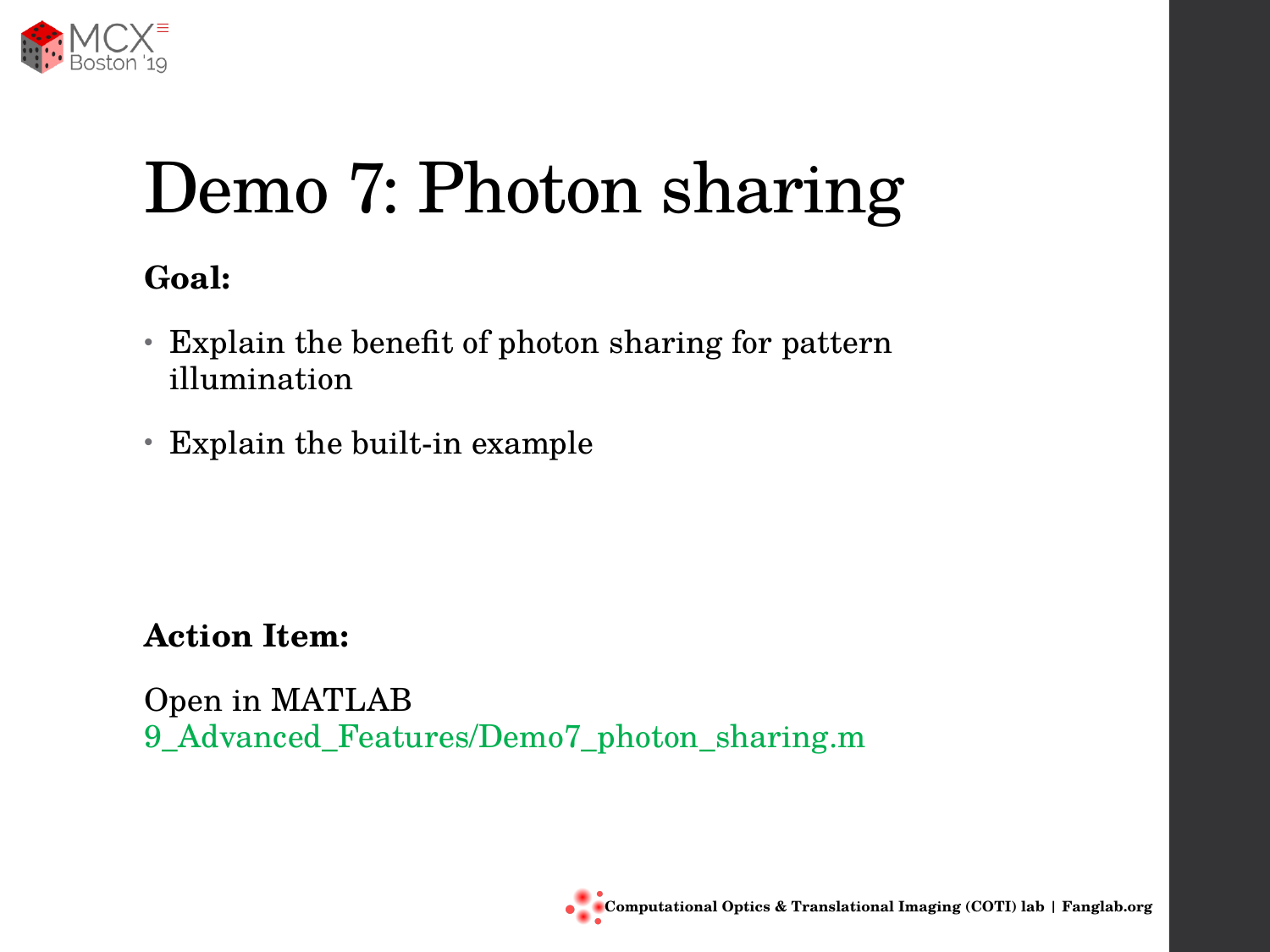

# Demo 7: Photon sharing
Goal:
Explain the benefit of photon sharing for pattern illumination
Explain the built-in example

Action Item:
Open in MATLAB 9_Advanced_Features/Demo7_photon_sharing.m